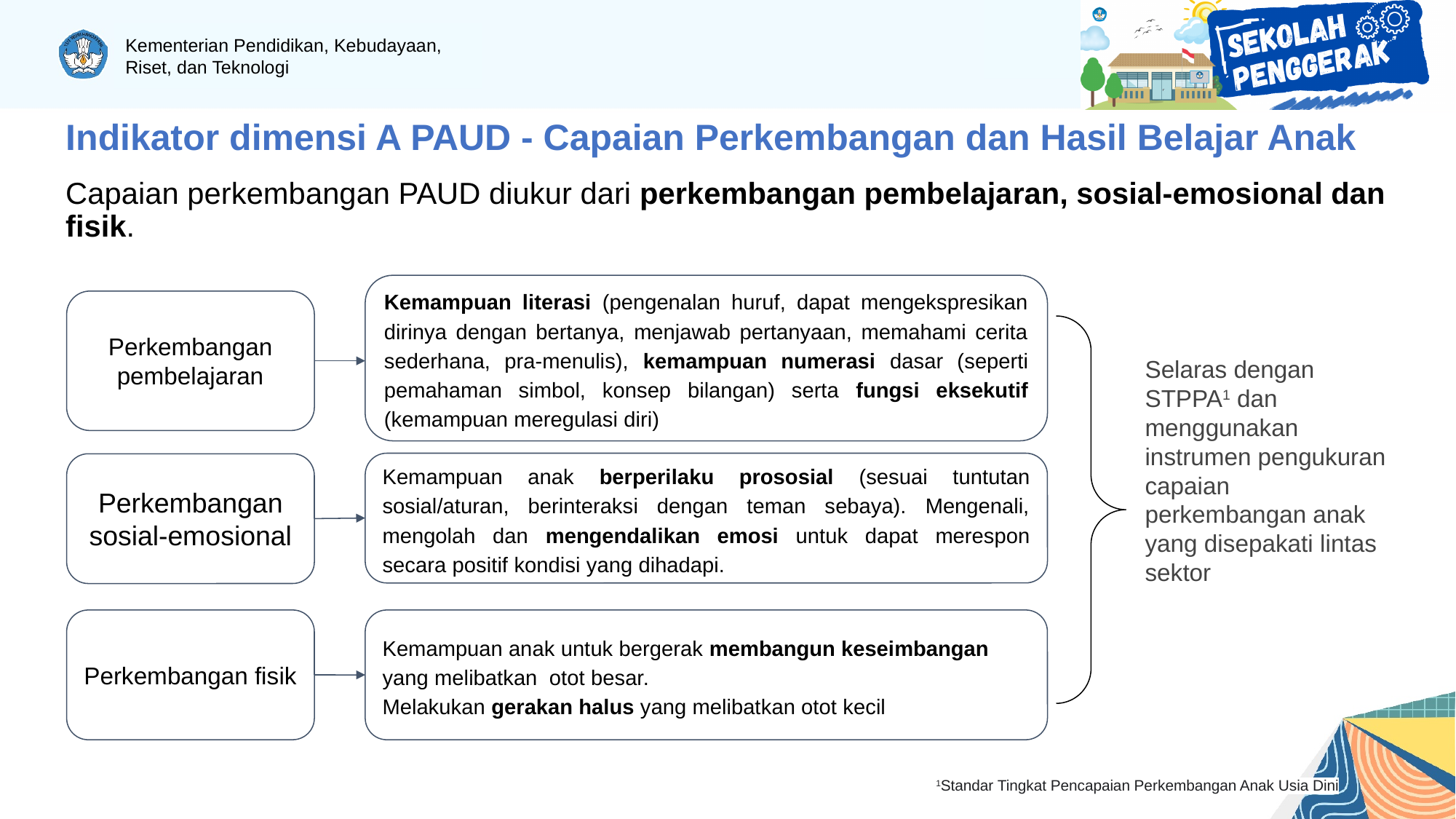

Indikator dimensi A PAUD - Capaian Perkembangan dan Hasil Belajar Anak

Capaian perkembangan PAUD diukur dari perkembangan pembelajaran, sosial-emosional dan fisik.
Kemampuan literasi (pengenalan huruf, dapat mengekspresikan dirinya dengan bertanya, menjawab pertanyaan, memahami cerita sederhana, pra-menulis), kemampuan numerasi dasar (seperti pemahaman simbol, konsep bilangan) serta fungsi eksekutif (kemampuan meregulasi diri)
Perkembangan pembelajaran

Selaras dengan STPPA1 dan menggunakan instrumen pengukuran capaian perkembangan anak yang disepakati lintas sektor

Kemampuan anak berperilaku prososial (sesuai tuntutan sosial/aturan, berinteraksi dengan teman sebaya). Mengenali, mengolah dan mengendalikan emosi untuk dapat merespon secara positif kondisi yang dihadapi.
Perkembangan sosial-emosional
Perkembangan fisik
Kemampuan anak untuk bergerak membangun keseimbangan yang melibatkan  otot besar.
Melakukan gerakan halus yang melibatkan otot kecil
1Standar Tingkat Pencapaian Perkembangan Anak Usia Dini